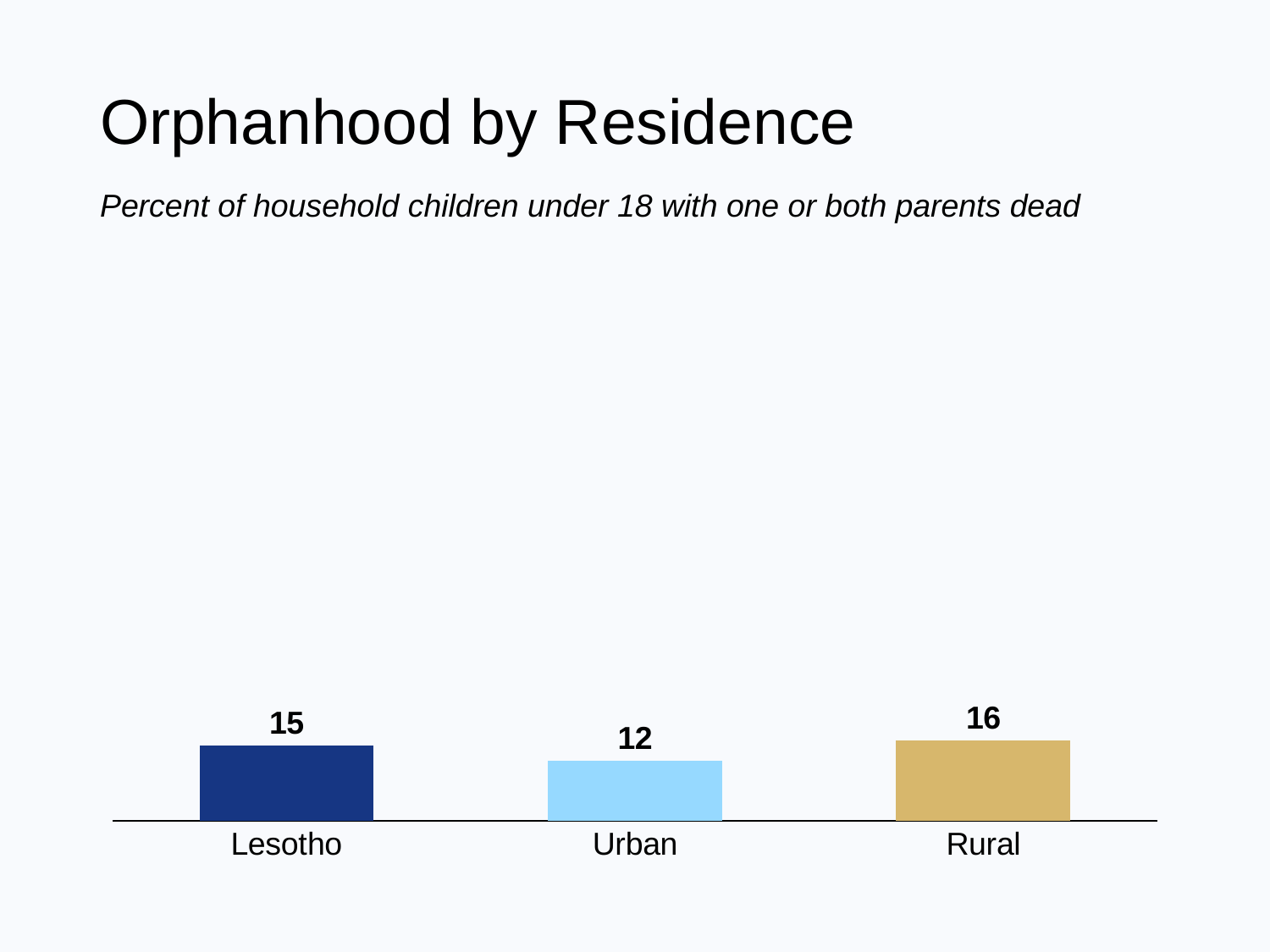

# Orphanhood by Residence
Percent of household children under 18 with one or both parents dead

### Chart

| Category | Lesotho |
|---|---|
| Lesotho | 15.0 |
| Urban | 12.0 |
| Rural | 16.0 |